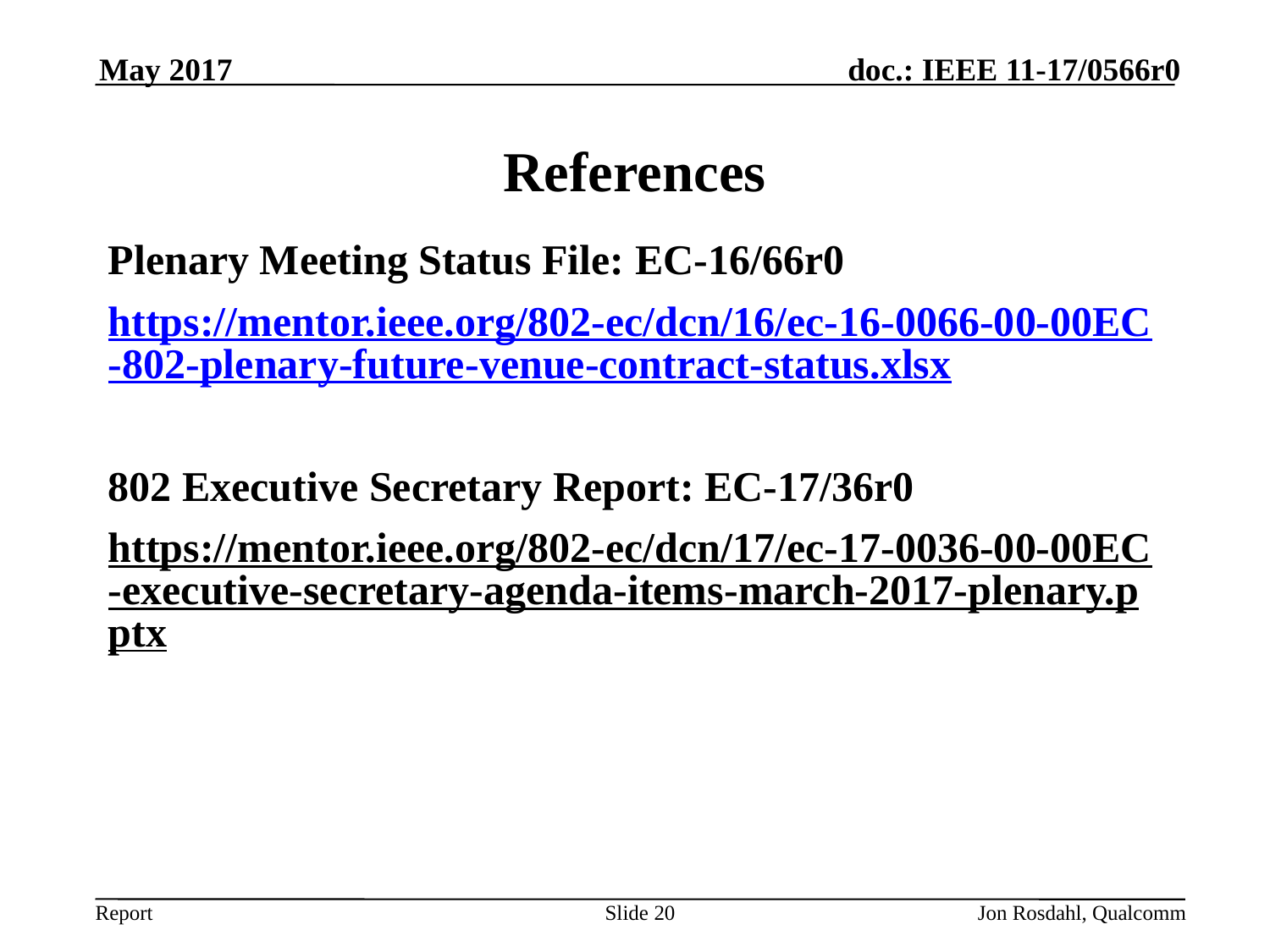

May 2017
# References
Plenary Meeting Status File: EC-16/66r0
https://mentor.ieee.org/802-ec/dcn/16/ec-16-0066-00-00EC-802-plenary-future-venue-contract-status.xlsx

802 Executive Secretary Report: EC-17/36r0
https://mentor.ieee.org/802-ec/dcn/17/ec-17-0036-00-00EC-executive-secretary-agenda-items-march-2017-plenary.pptx

Slide 20
Jon Rosdahl, Qualcomm